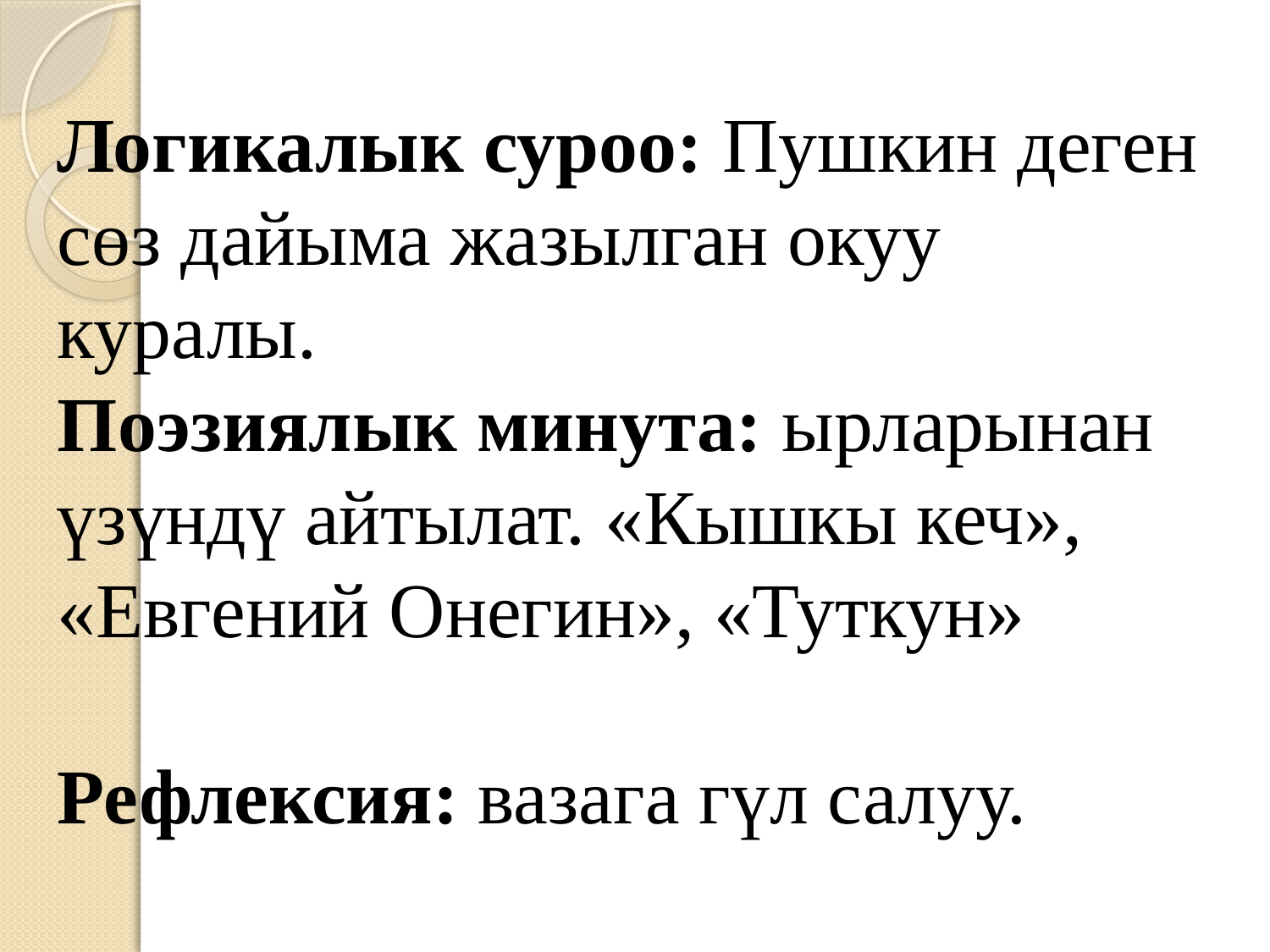

# Логикалык суроо: Пушкин деген сөз дайыма жазылган окуу куралы. Поэзиялык минута: ырларынан үзүндү айтылат. «Кышкы кеч», «Евгений Онегин», «Туткун» Рефлексия: вазага гүл салуу.